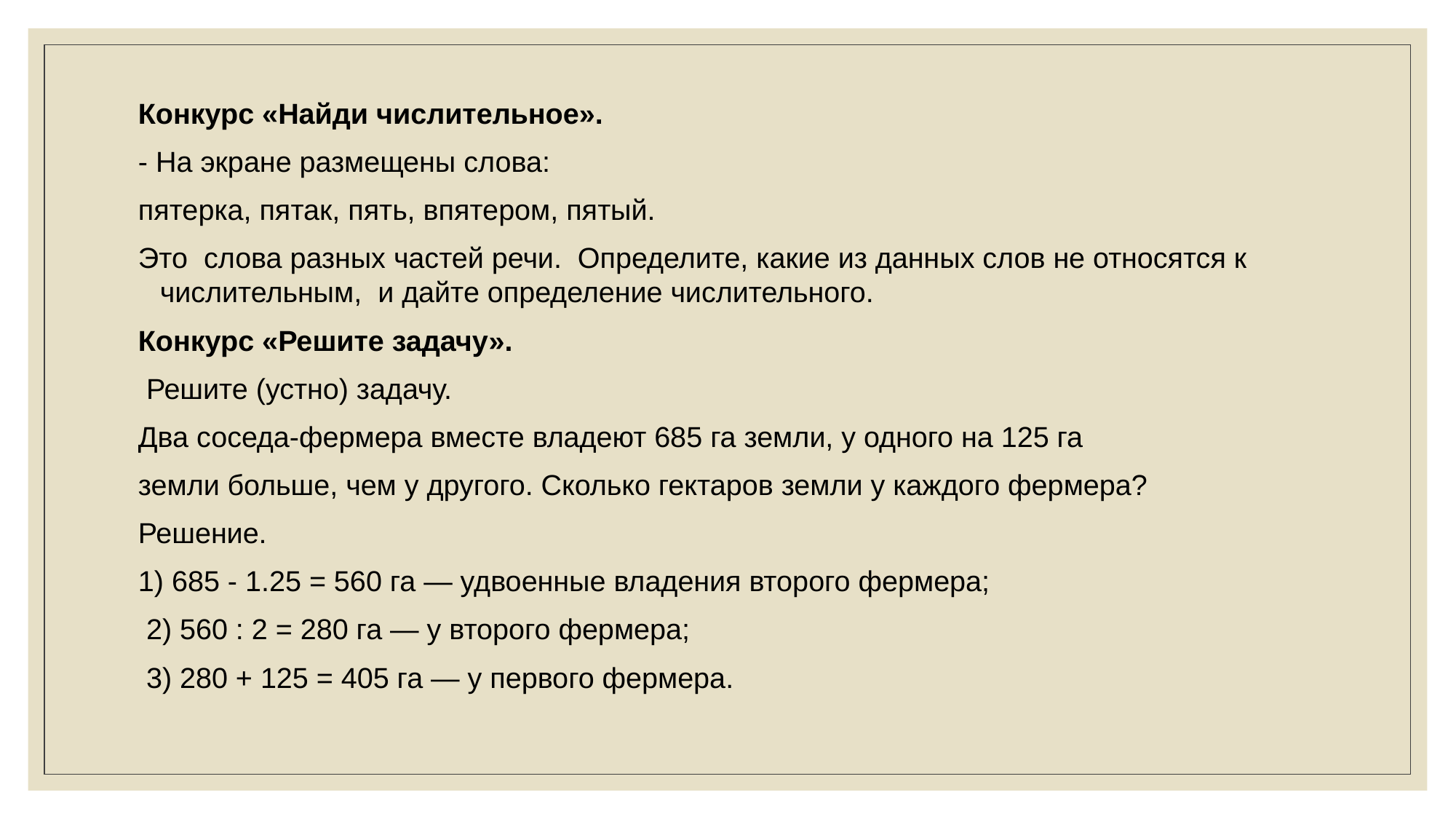

Конкурс «Найди числительное».
- На экране размещены слова:
пятерка, пятак, пять, впятером, пятый.
Это  слова разных частей речи.  Определите, какие из данных слов не относятся к числительным,  и дайте определение числительного.
Конкурс «Решите задачу».
 Решите (устно) задачу.
Два соседа-фермера вместе владеют 685 га земли, у одного на 125 га
земли больше, чем у другого. Сколько гектаров земли у каждого фермера?
Решение.
1) 685 - 1.25 = 560 га — удвоенные владения второго фермера;
 2) 560 : 2 = 280 га — у второго фермера;
 3) 280 + 125 = 405 га — у первого фермера.